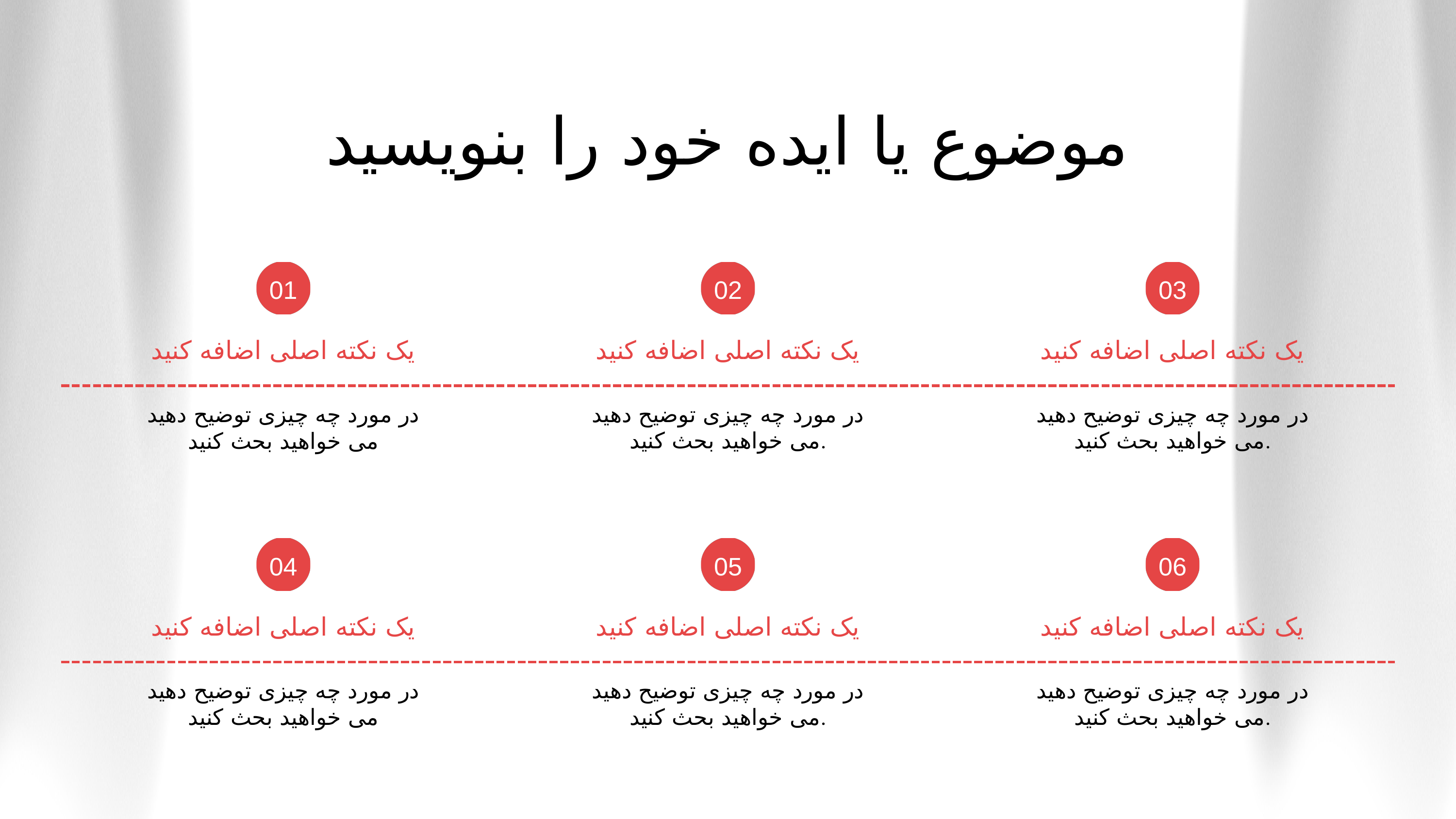

موضوع یا ایده خود را بنویسید

01

02

03

| یک نکته اصلی اضافه کنید | یک نکته اصلی اضافه کنید | یک نکته اصلی اضافه کنید |
| --- | --- | --- |
| در مورد چه چیزی توضیح دهید می خواهید بحث کنید | در مورد چه چیزی توضیح دهید می خواهید بحث کنید. | در مورد چه چیزی توضیح دهید می خواهید بحث کنید. |

04

05

06
| یک نکته اصلی اضافه کنید | یک نکته اصلی اضافه کنید | یک نکته اصلی اضافه کنید |
| --- | --- | --- |
| در مورد چه چیزی توضیح دهید می خواهید بحث کنید | در مورد چه چیزی توضیح دهید می خواهید بحث کنید. | در مورد چه چیزی توضیح دهید می خواهید بحث کنید. |